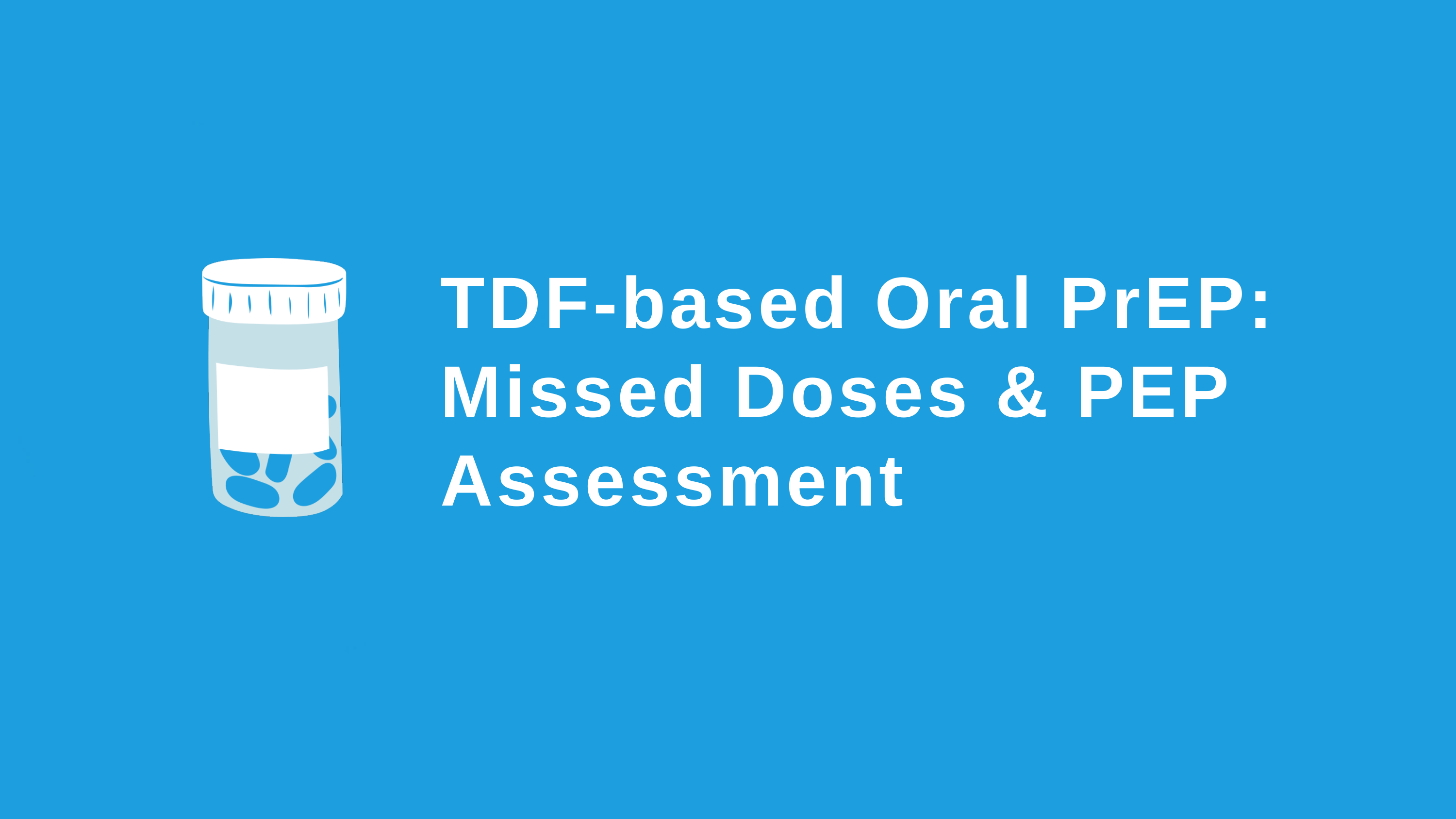

TDF-based Oral PrEP: Missed Doses & PEP Assessment